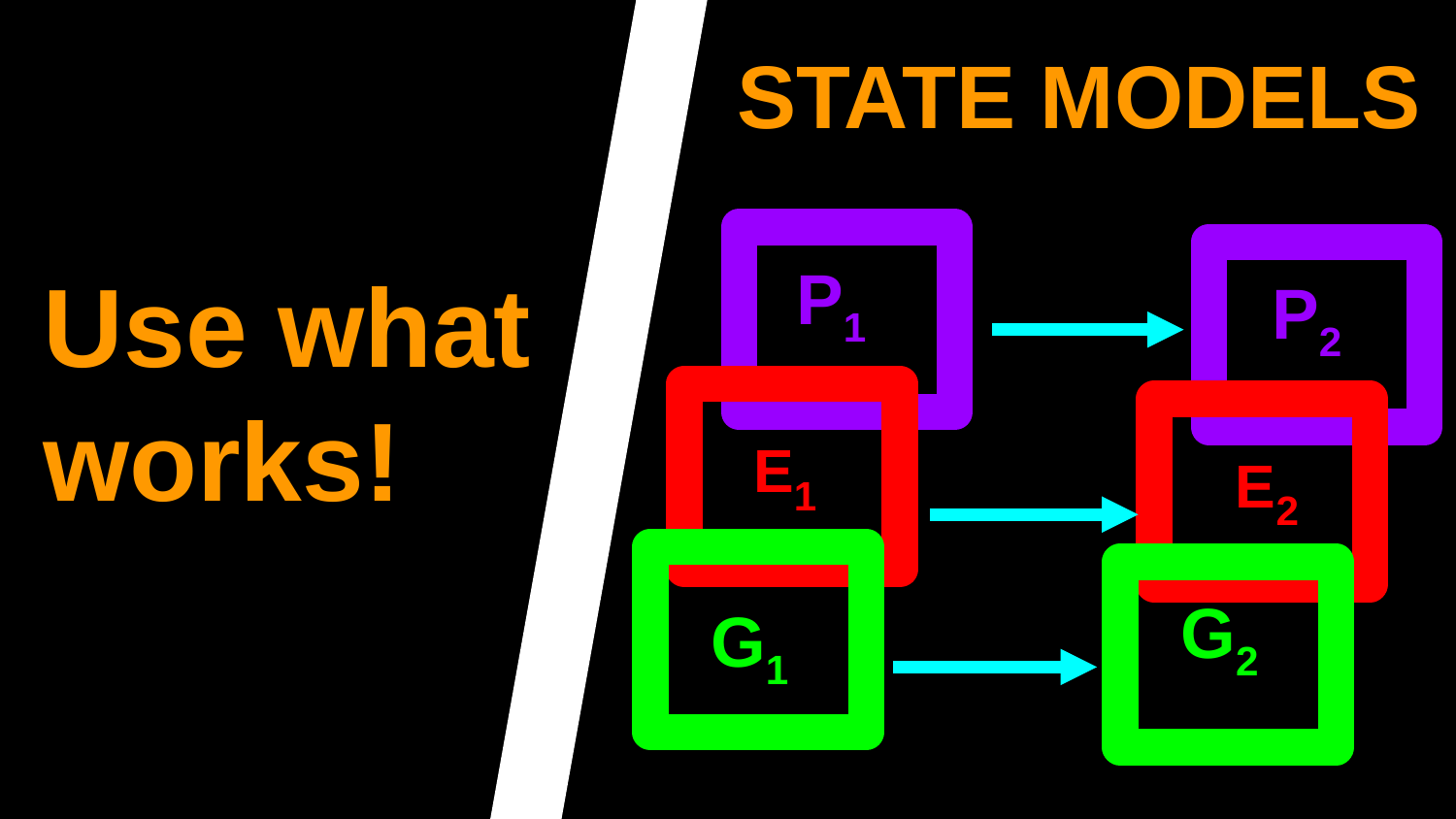

STATE MODELS

P1

Use what
works!
P2

E1
E2

G2
G1